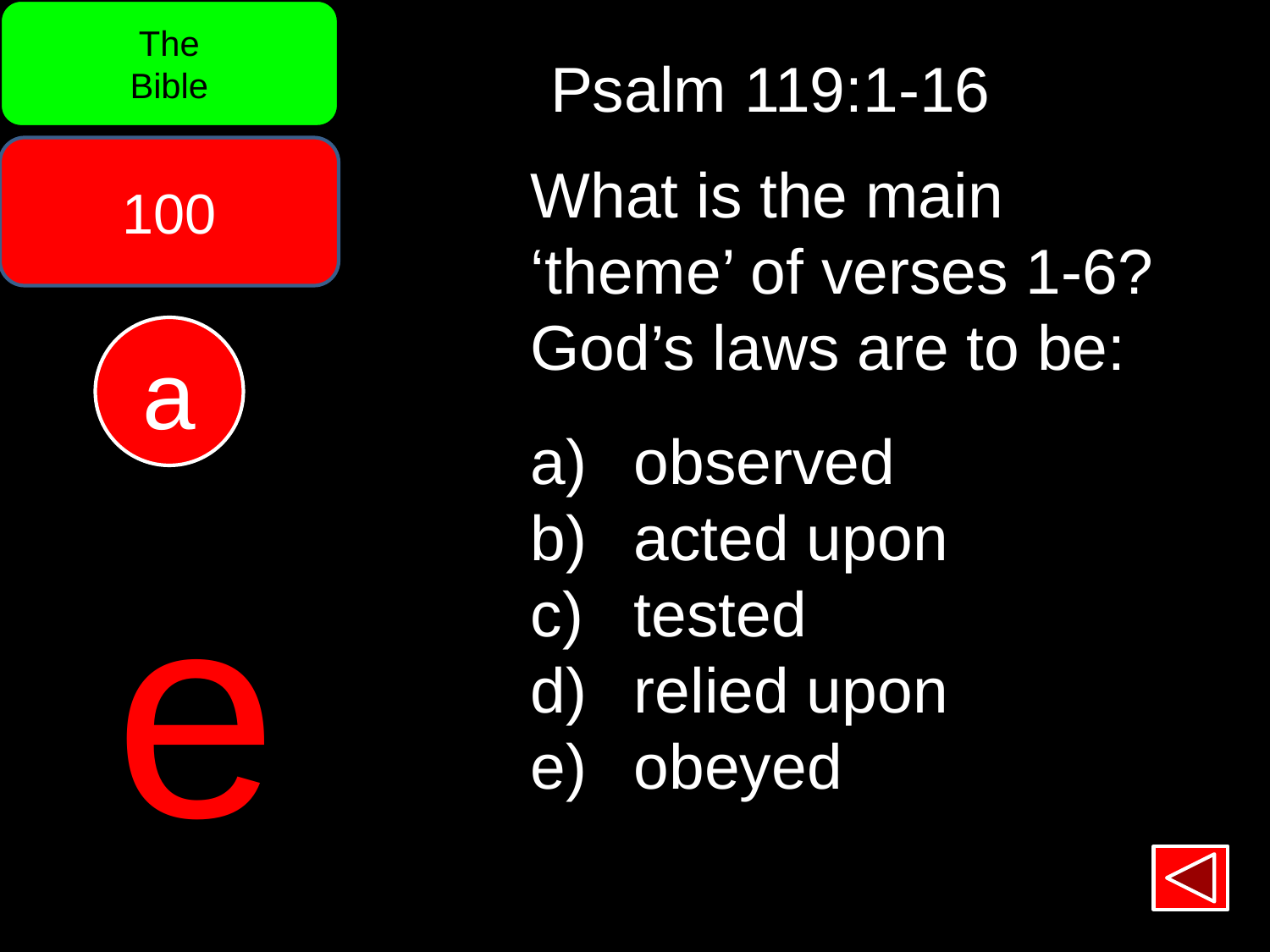

The
Bible
Psalm 119:1-16
100
What is the main
‘theme’ of verses 1-6?
God’s laws are to be:

observed
acted upon
tested
relied upon
obeyed
a
e